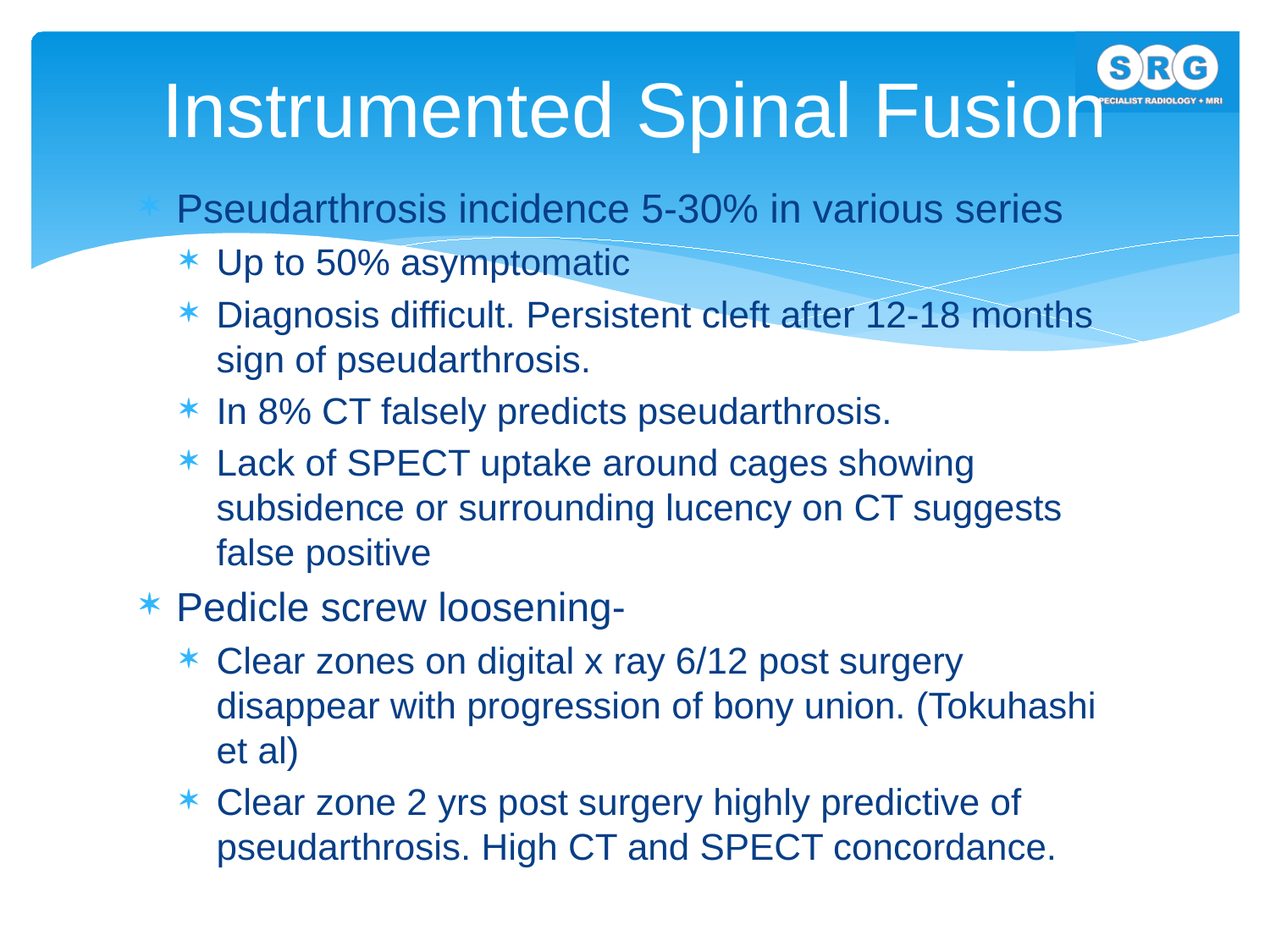

# Instrumented Spinal Fusion
Pseudarthrosis incidence 5-30% in various series
Up to 50% asymptomatic
Diagnosis difficult. Persistent cleft after 12-18 months sign of pseudarthrosis.
In 8% CT falsely predicts pseudarthrosis.
Lack of SPECT uptake around cages showing subsidence or surrounding lucency on CT suggests false positive
Pedicle screw loosening-
Clear zones on digital x ray 6/12 post surgery  disappear with progression of bony union. (Tokuhashi et al)
Clear zone 2 yrs post surgery highly predictive of pseudarthrosis. High CT and SPECT concordance.